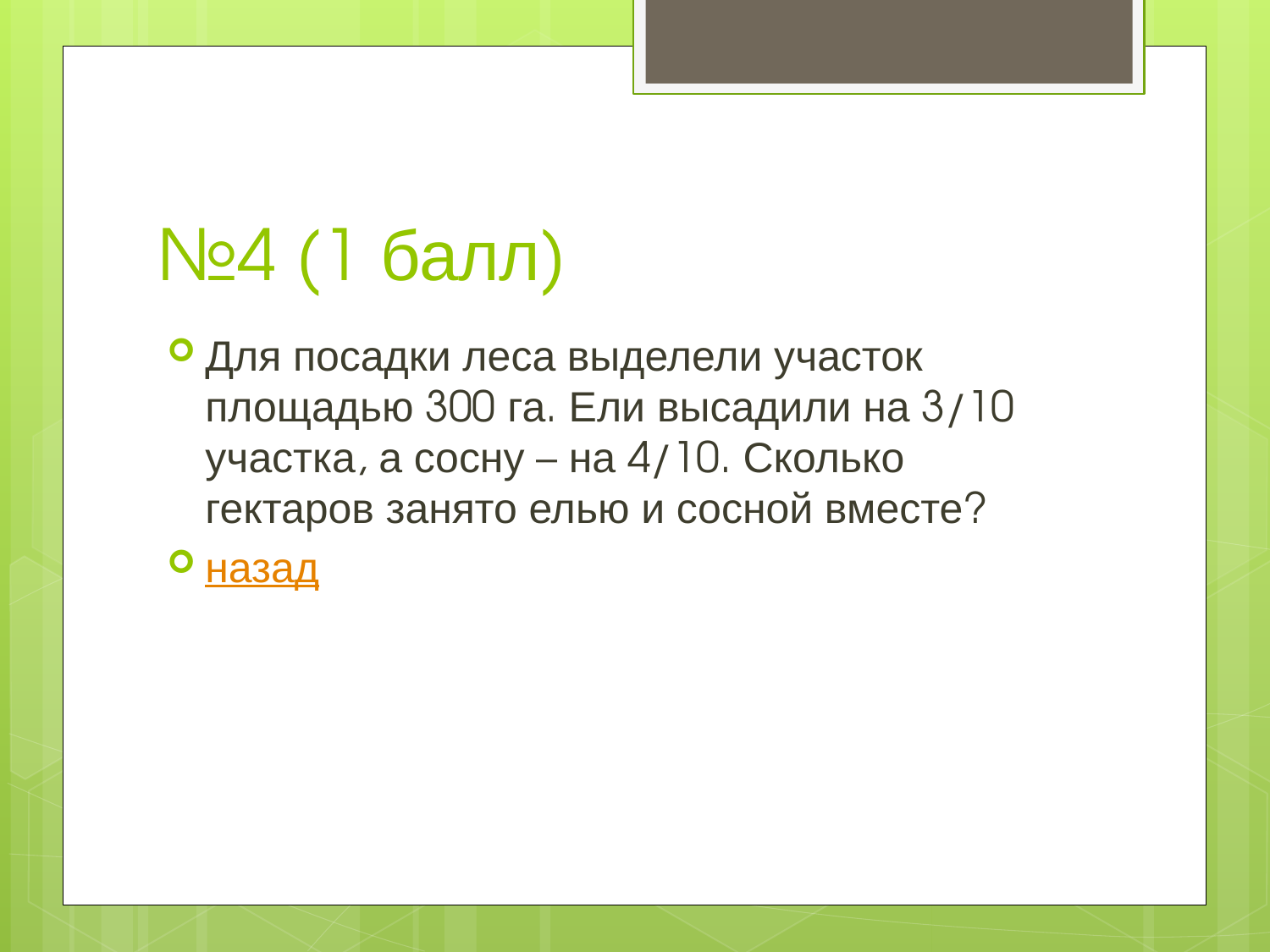

# №4 (1 балл)
Для посадки леса выделели участок площадью 300 га. Ели высадили на 3/10 участка, а сосну – на 4/10. Сколько гектаров занято елью и сосной вместе?
назад